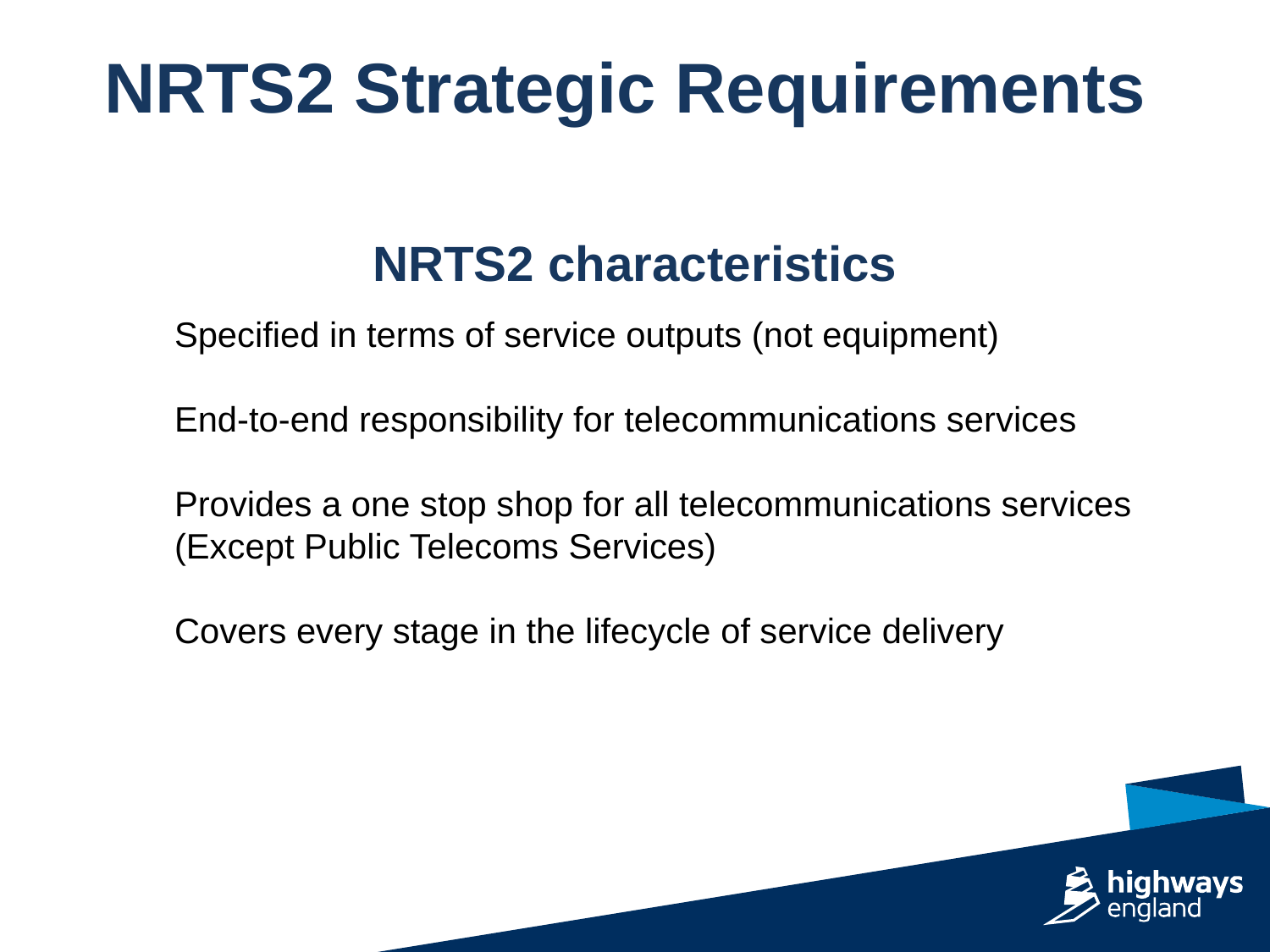

NRTS2 Strategic Requirements
NRTS2 characteristics
Specified in terms of service outputs (not equipment)

End-to-end responsibility for telecommunications services

Provides a one stop shop for all telecommunications services
(Except Public Telecoms Services)

Covers every stage in the lifecycle of service delivery